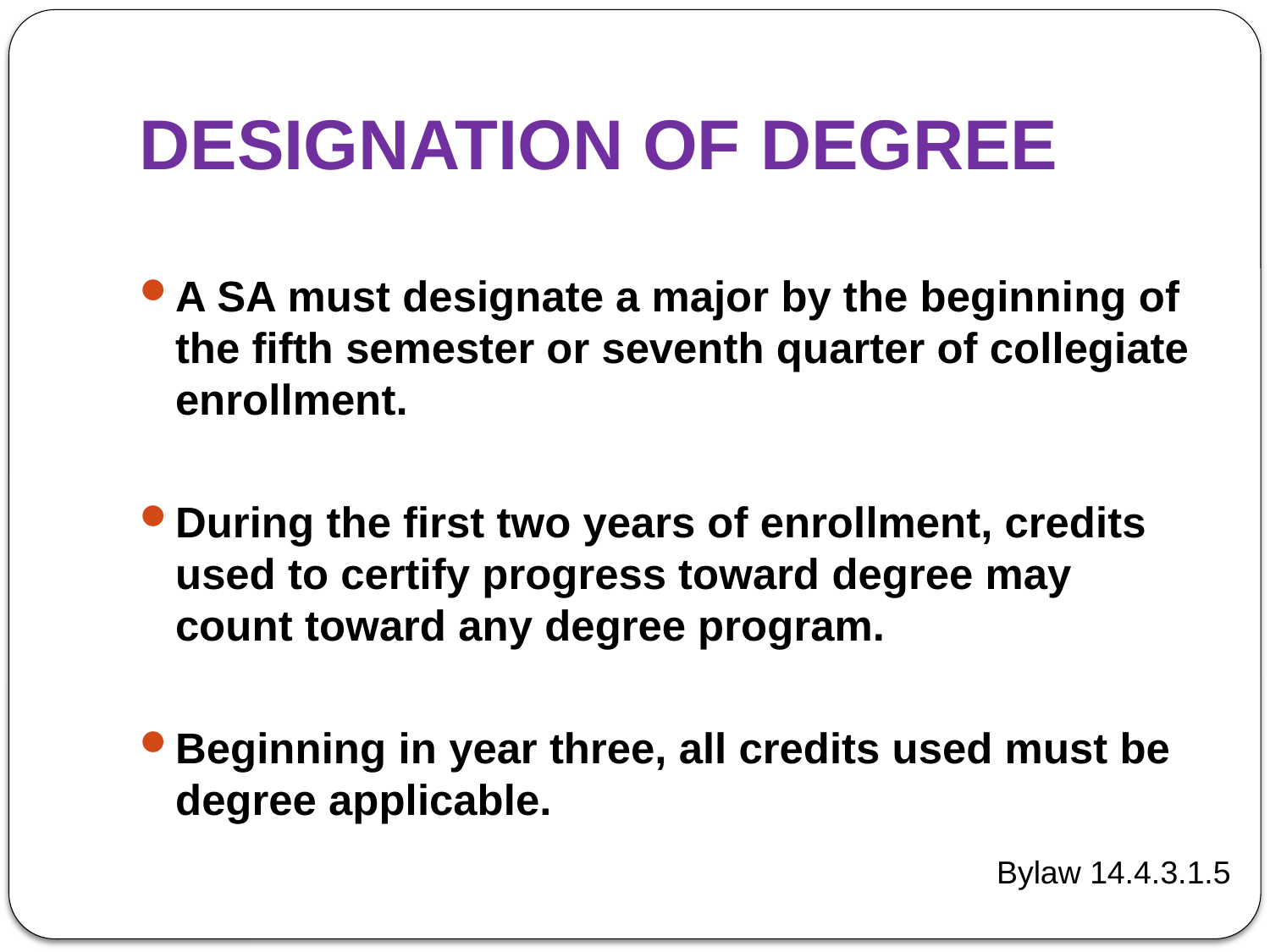

# DESIGNATION OF DEGREE

A SA must designate a major by the beginning of the fifth semester or seventh quarter of collegiate enrollment.

During the first two years of enrollment, credits used to certify progress toward degree may count toward any degree program.

Beginning in year three, all credits used must be degree applicable.
Bylaw 14.4.3.1.5